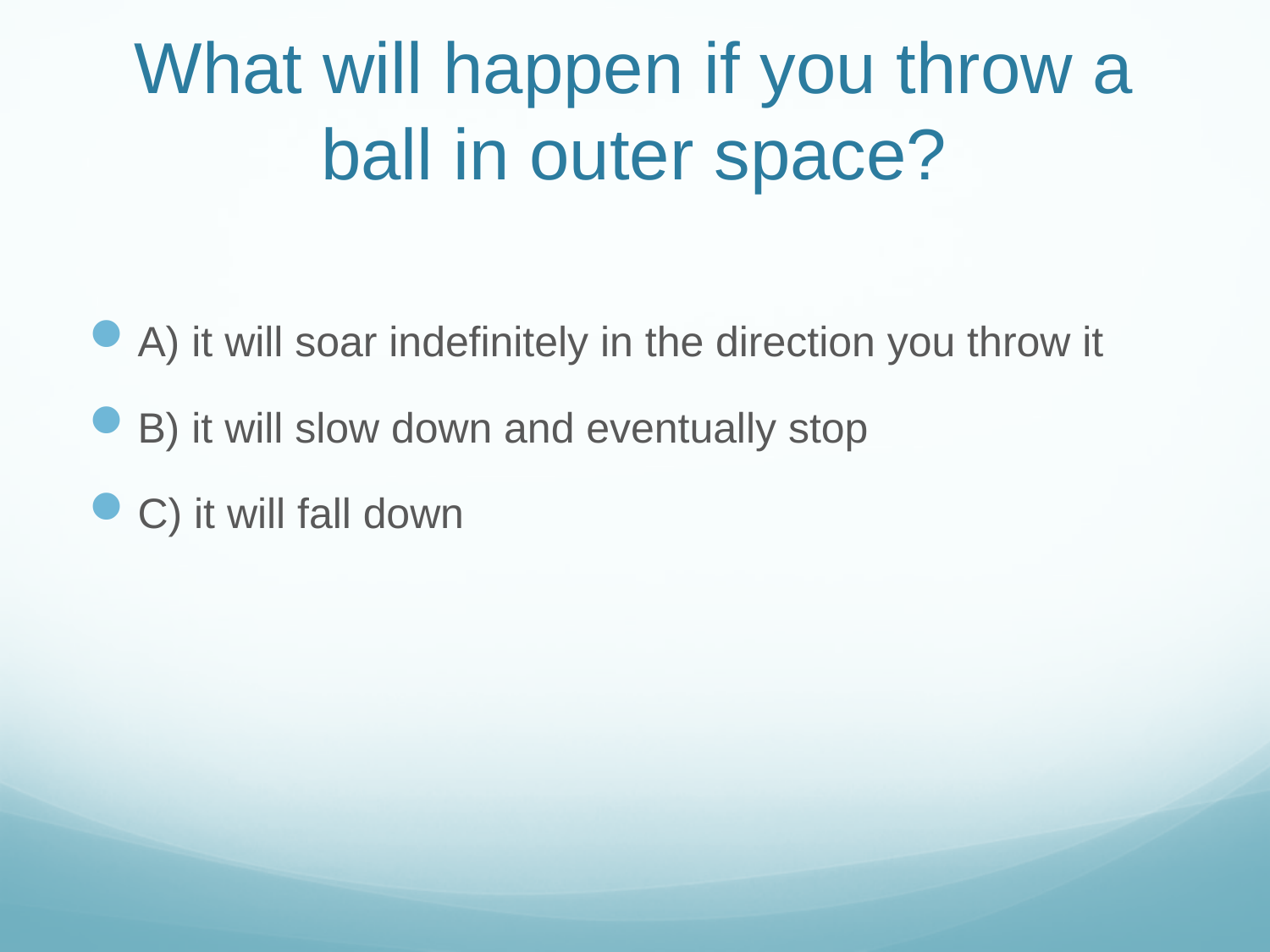

# What will happen if you throw a ball in outer space?

A) it will soar indefinitely in the direction you throw it
B) it will slow down and eventually stop
C) it will fall down